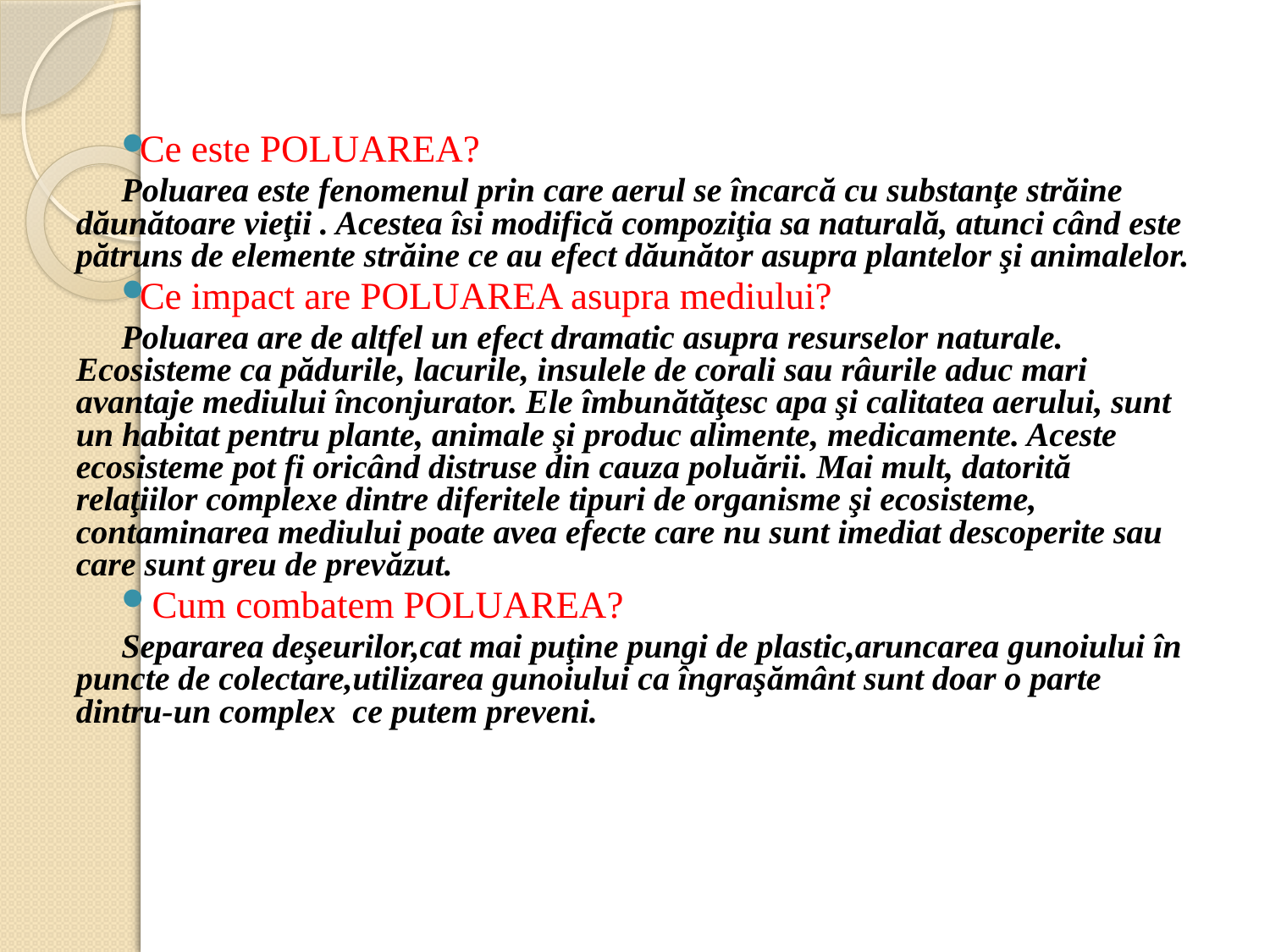

Ce este POLUAREA?
Poluarea este fenomenul prin care aerul se încarcă cu substanţe străine dăunătoare vieţii . Acestea îsi modifică compoziţia sa naturală, atunci când este pătruns de elemente străine ce au efect dăunător asupra plantelor şi animalelor.
Ce impact are POLUAREA asupra mediului?
Poluarea are de altfel un efect dramatic asupra resurselor naturale. Ecosisteme ca pădurile, lacurile, insulele de corali sau râurile aduc mari avantaje mediului înconjurator. Ele îmbunătăţesc apa şi calitatea aerului, sunt un habitat pentru plante, animale şi produc alimente, medicamente. Aceste ecosisteme pot fi oricând distruse din cauza poluării. Mai mult, datorită relaţiilor complexe dintre diferitele tipuri de organisme şi ecosisteme, contaminarea mediului poate avea efecte care nu sunt imediat descoperite sau care sunt greu de prevăzut.
 Cum combatem POLUAREA?
Separarea deşeurilor,cat mai puţine pungi de plastic,aruncarea gunoiului în puncte de colectare,utilizarea gunoiului ca îngraşământ sunt doar o parte dintru-un complex  ce putem preveni.